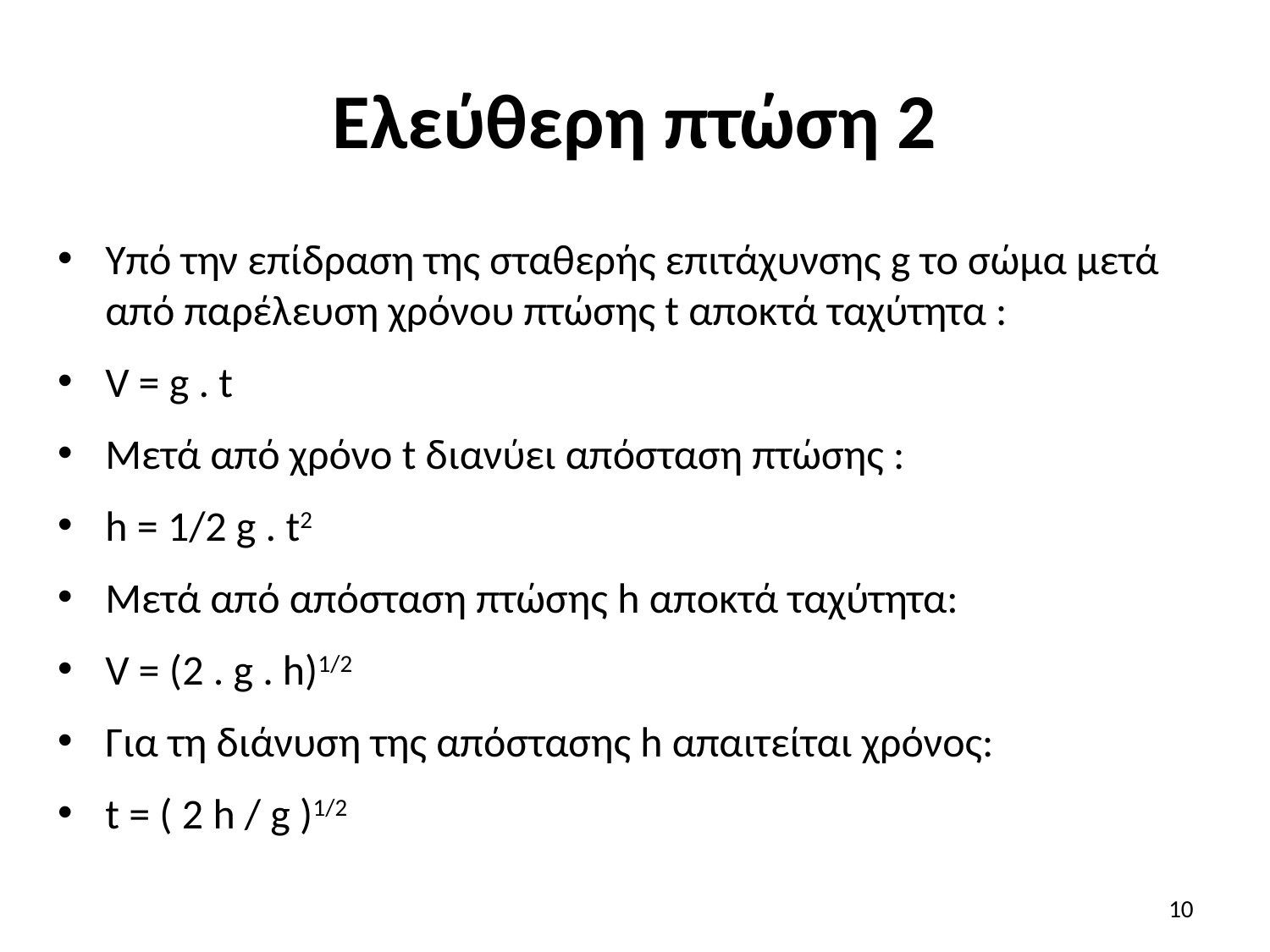

# Ελεύθερη πτώση 2
Υπό την επίδραση της σταθερής επιτάχυνσης g το σώμα μετά από παρέλευση χρόνου πτώσης t αποκτά ταχύτητα :
V = g . t
Μετά από χρόνο t διανύει απόσταση πτώσης :
h = 1/2 g . t2
Μετά από απόσταση πτώσης h αποκτά ταχύτητα:
V = (2 . g . h)1/2
Για τη διάνυση της απόστασης h απαιτείται χρόνος:
t = ( 2 h / g )1/2
10